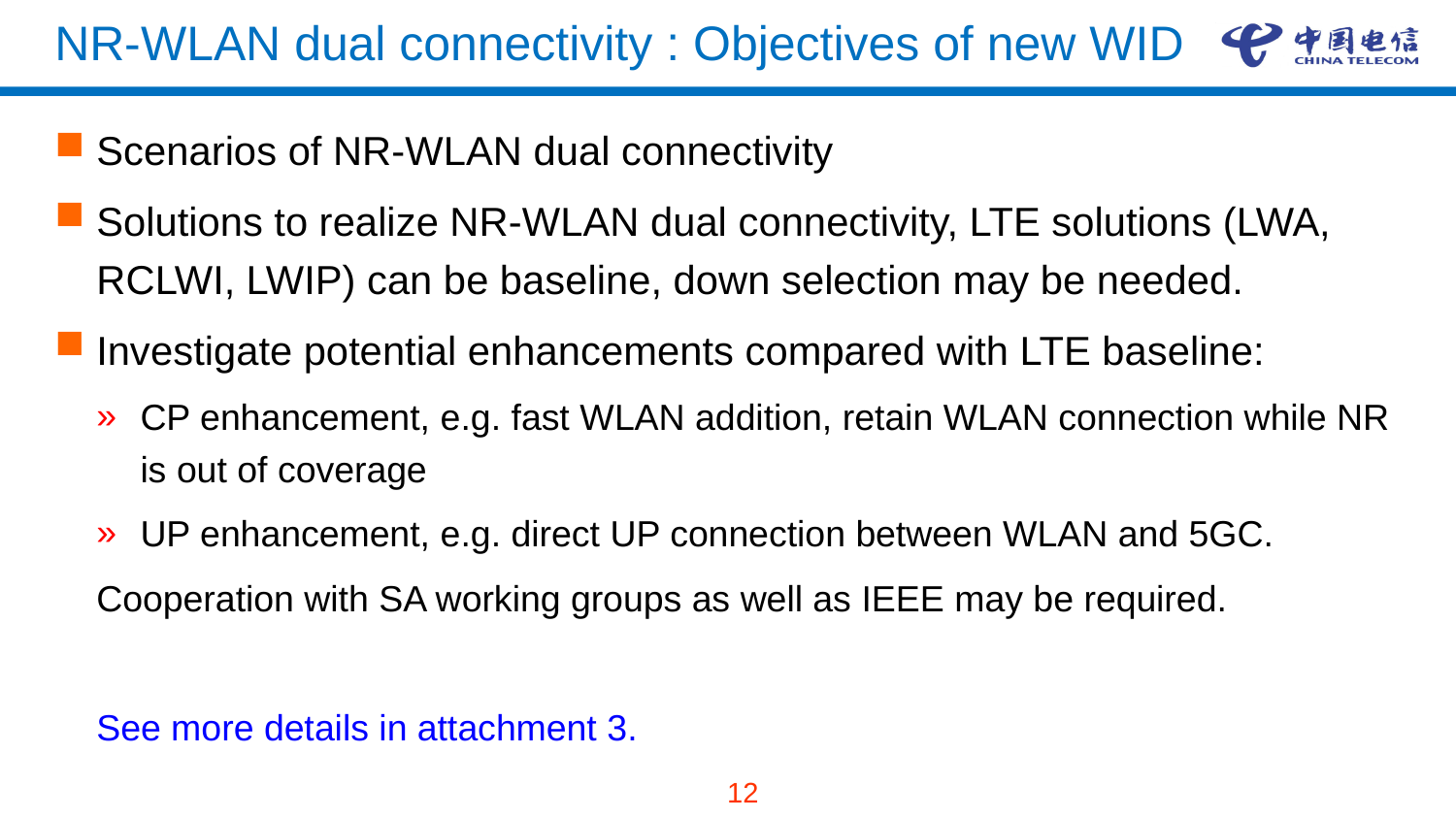

# NR-WLAN dual connectivity : Objectives of new WID
Scenarios of NR-WLAN dual connectivity
Solutions to realize NR-WLAN dual connectivity, LTE solutions (LWA, RCLWI, LWIP) can be baseline, down selection may be needed.
Investigate potential enhancements compared with LTE baseline:
CP enhancement, e.g. fast WLAN addition, retain WLAN connection while NR is out of coverage
UP enhancement, e.g. direct UP connection between WLAN and 5GC.
Cooperation with SA working groups as well as IEEE may be required.

See more details in attachment 3.

12